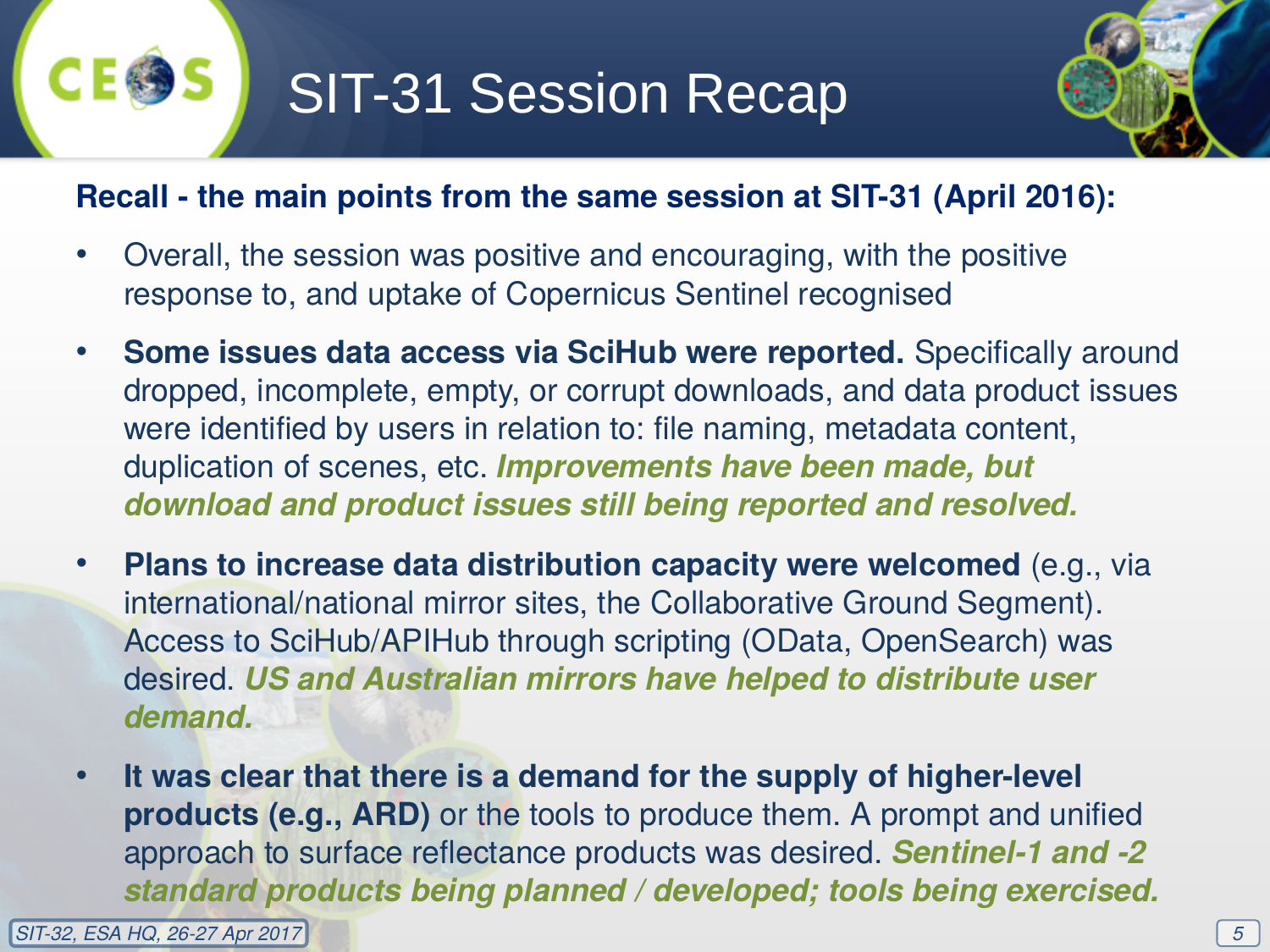

SIT-31 Session Recap
Recall - the main points from the same session at SIT-31 (April 2016):
Overall, the session was positive and encouraging, with the positive response to, and uptake of Copernicus Sentinel recognised
Some issues data access via SciHub were reported. Specifically around dropped, incomplete, empty, or corrupt downloads, and data product issues were identified by users in relation to: file naming, metadata content, duplication of scenes, etc. Improvements have been made, but download and product issues still being reported and resolved.
Plans to increase data distribution capacity were welcomed (e.g., via international/national mirror sites, the Collaborative Ground Segment). Access to SciHub/APIHub through scripting (OData, OpenSearch) was desired. US and Australian mirrors have helped to distribute user demand.
It was clear that there is a demand for the supply of higher-level products (e.g., ARD) or the tools to produce them. A prompt and unified approach to surface reflectance products was desired. Sentinel-1 and -2 standard products being planned / developed; tools being exercised.
5